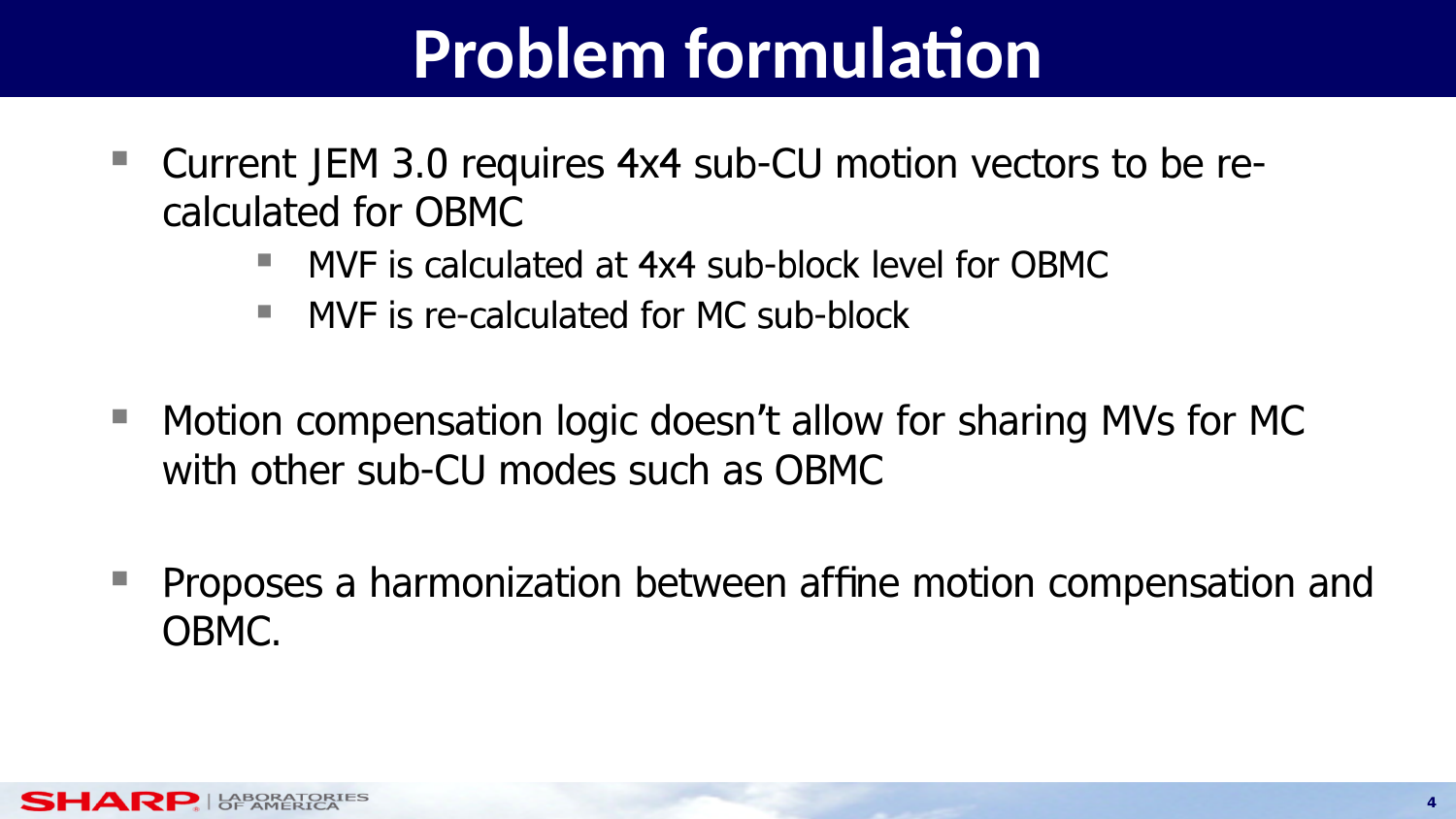

Problem formulation
Current JEM 3.0 requires 4x4 sub-CU motion vectors to be re-calculated for OBMC
MVF is calculated at 4x4 sub-block level for OBMC
MVF is re-calculated for MC sub-block

Motion compensation logic doesn’t allow for sharing MVs for MC with other sub-CU modes such as OBMC

Proposes a harmonization between affine motion compensation and OBMC.